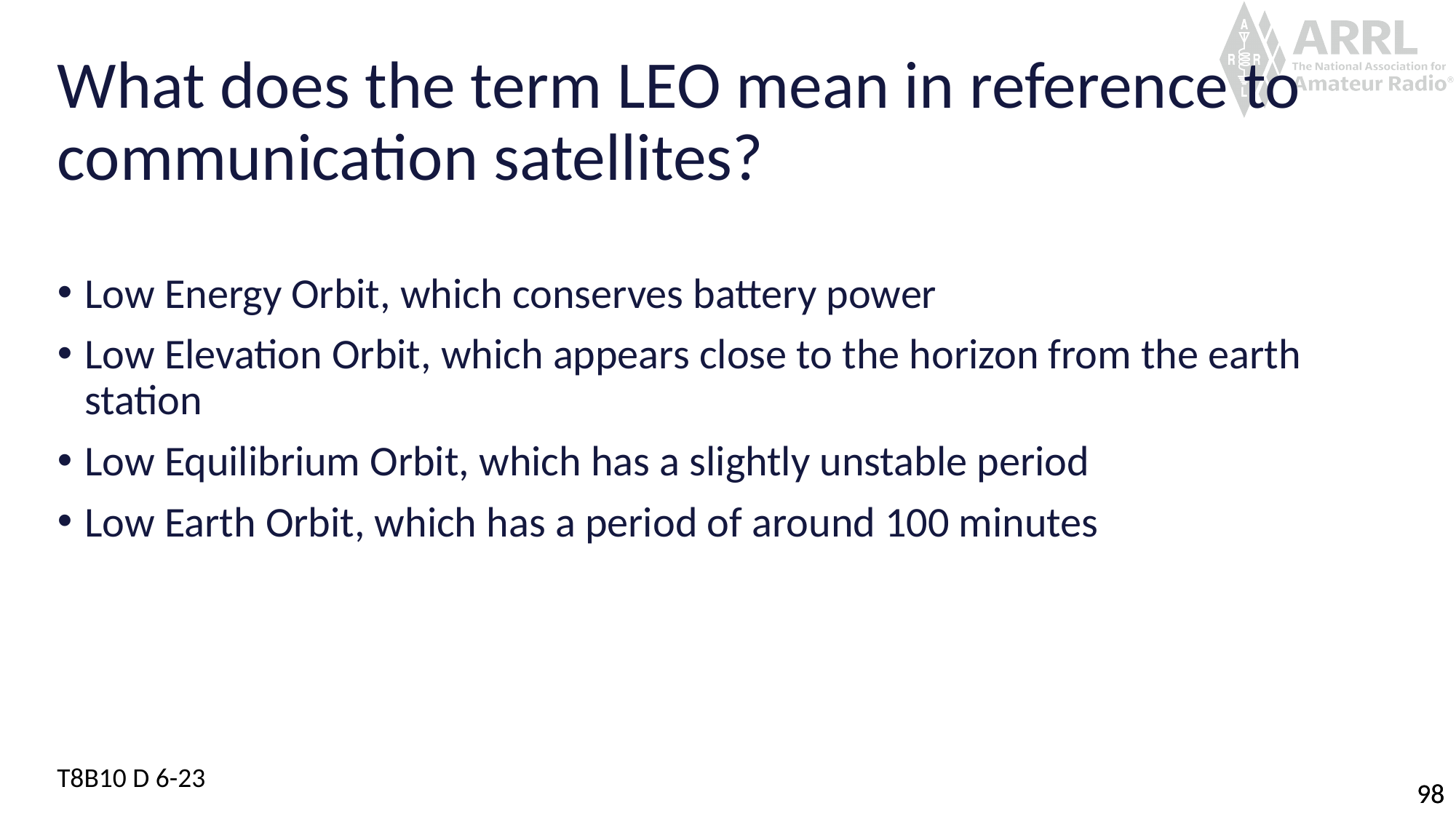

# What does the term LEO mean in reference to communication satellites?
Low Energy Orbit, which conserves battery power
Low Elevation Orbit, which appears close to the horizon from the earth station
Low Equilibrium Orbit, which has a slightly unstable period
Low Earth Orbit, which has a period of around 100 minutes
T8B10 D 6-23